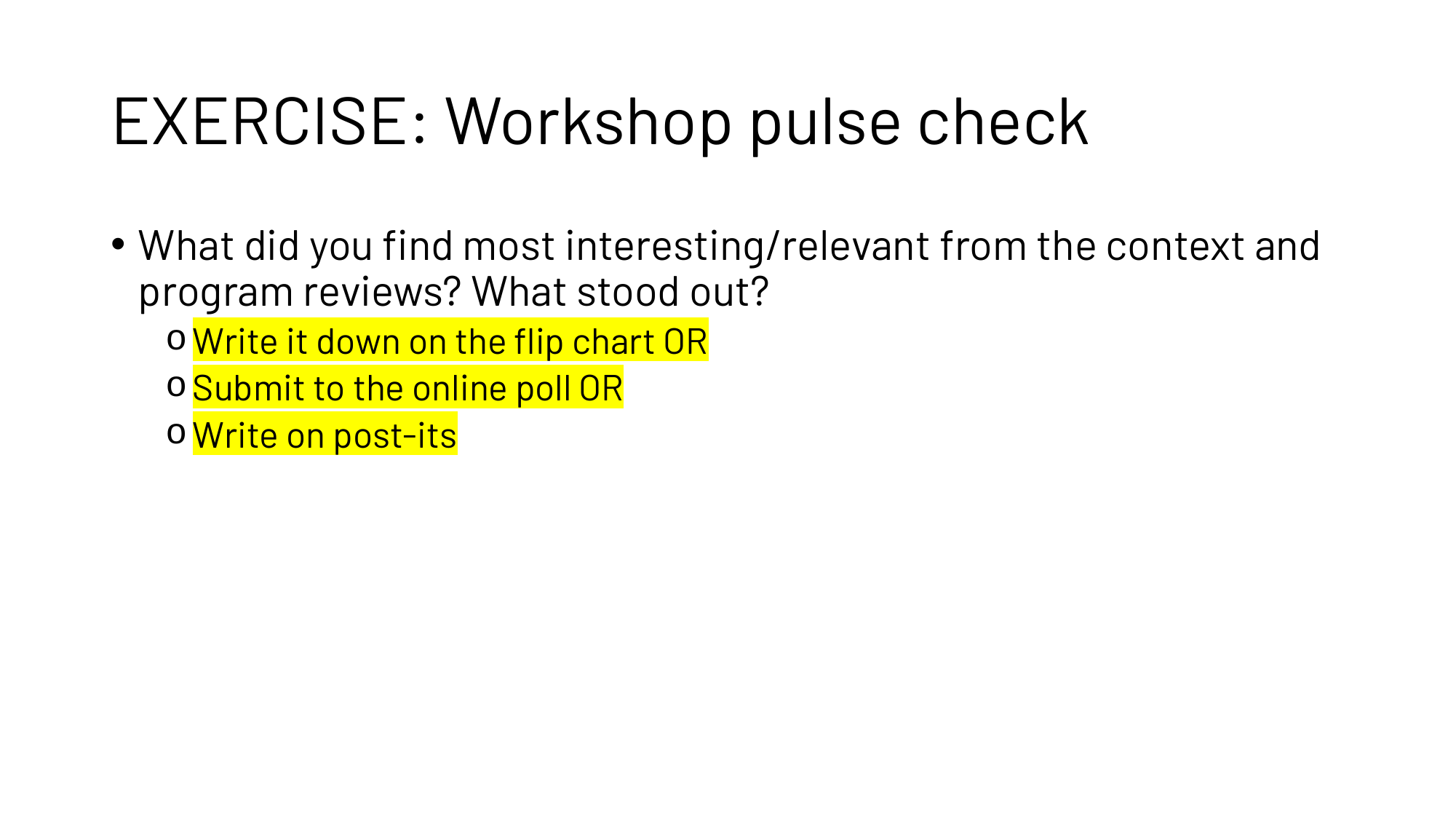

# EXERCISE: Workshop pulse check
What did you find most interesting/relevant from the context and program reviews? What stood out?
Write it down on the flip chart OR
Submit to the online poll OR
Write on post-its